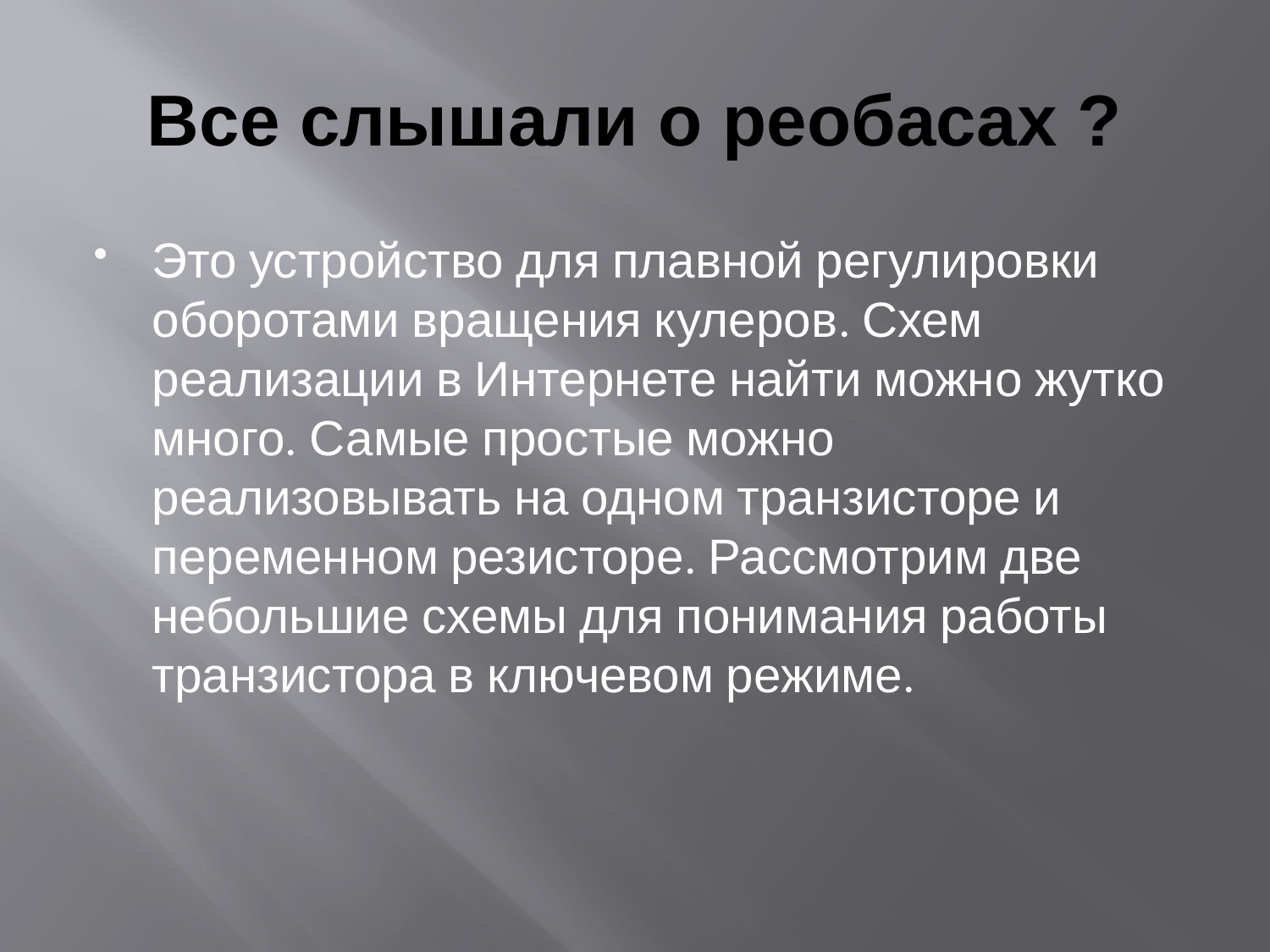

# Все слышали о реобасах ?
Это устройство для плавной регулировки оборотами вращения кулеров. Схем реализации в Интернете найти можно жутко много. Самые простые можно реализовывать на одном транзисторе и переменном резисторе. Рассмотрим две небольшие схемы для понимания работы транзистора в ключевом режиме.